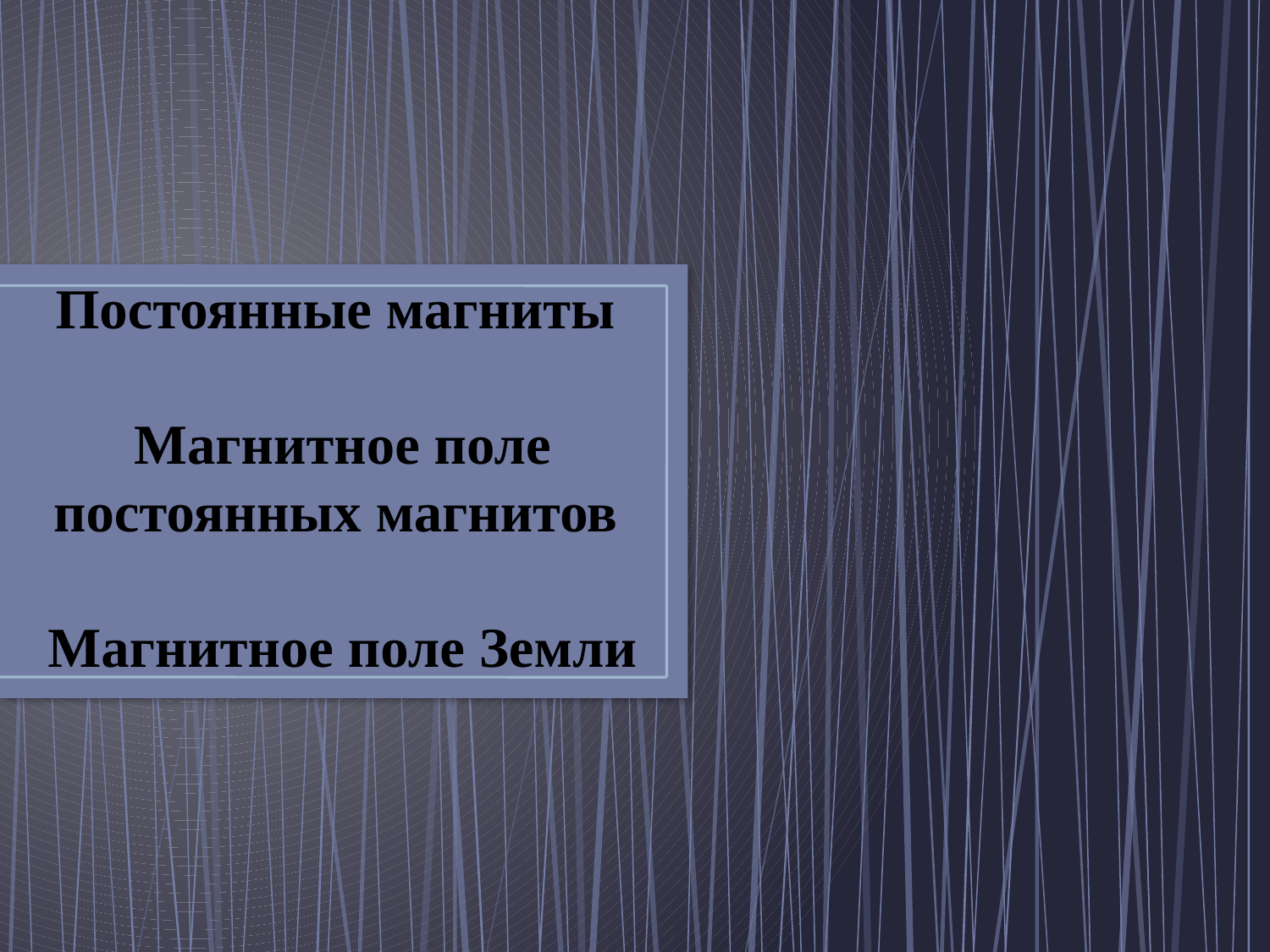

Постоянные магниты

 Магнитное поле постоянных магнитов

 Магнитное поле Земли